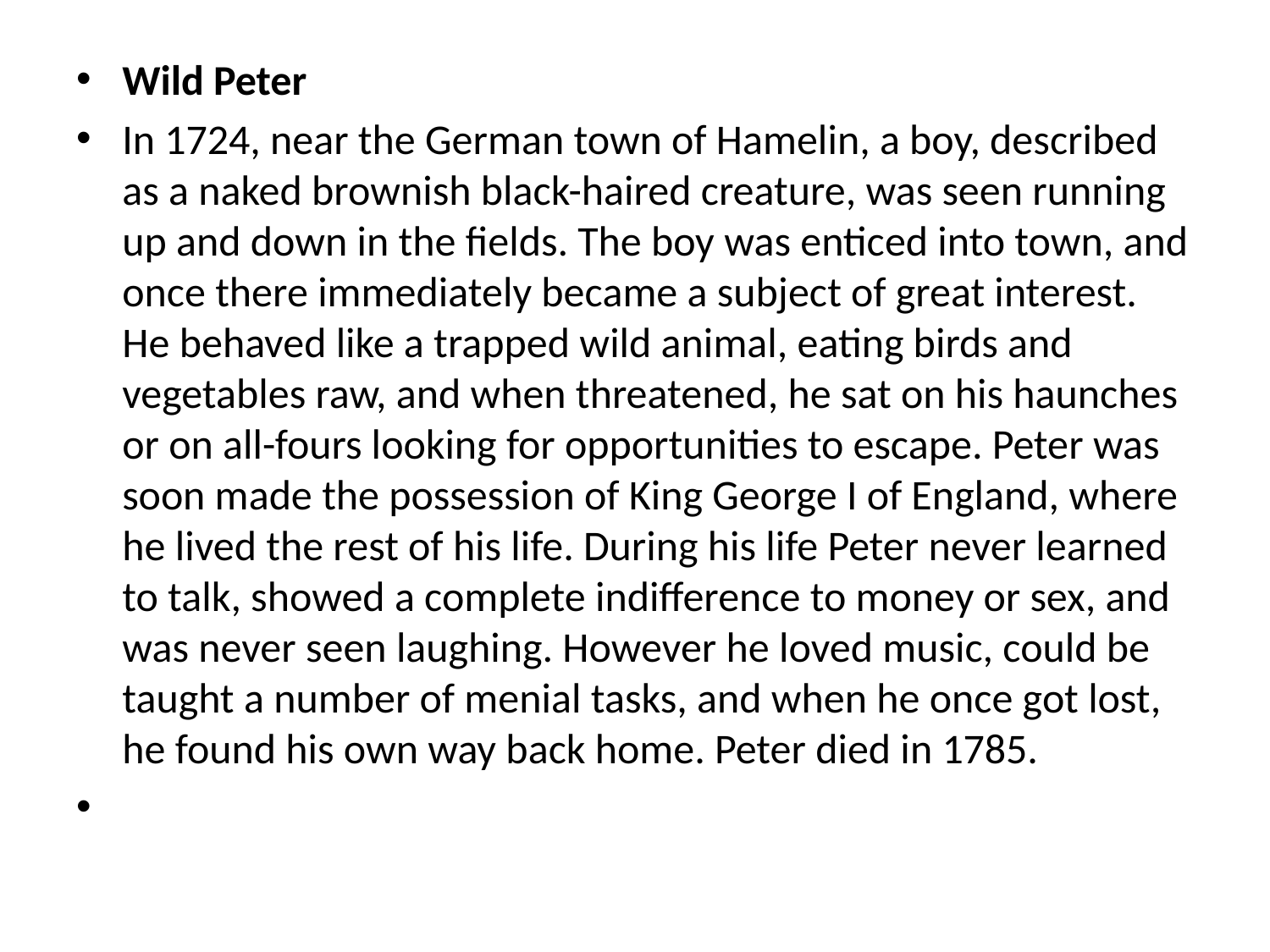

Wild Peter
In 1724, near the German town of Hamelin, a boy, described as a naked brownish black-haired creature, was seen running up and down in the fields. The boy was enticed into town, and once there immediately became a subject of great interest. He behaved like a trapped wild animal, eating birds and vegetables raw, and when threatened, he sat on his haunches or on all-fours looking for opportunities to escape. Peter was soon made the possession of King George I of England, where he lived the rest of his life. During his life Peter never learned to talk, showed a complete indifference to money or sex, and was never seen laughing. However he loved music, could be taught a number of menial tasks, and when he once got lost, he found his own way back home. Peter died in 1785.